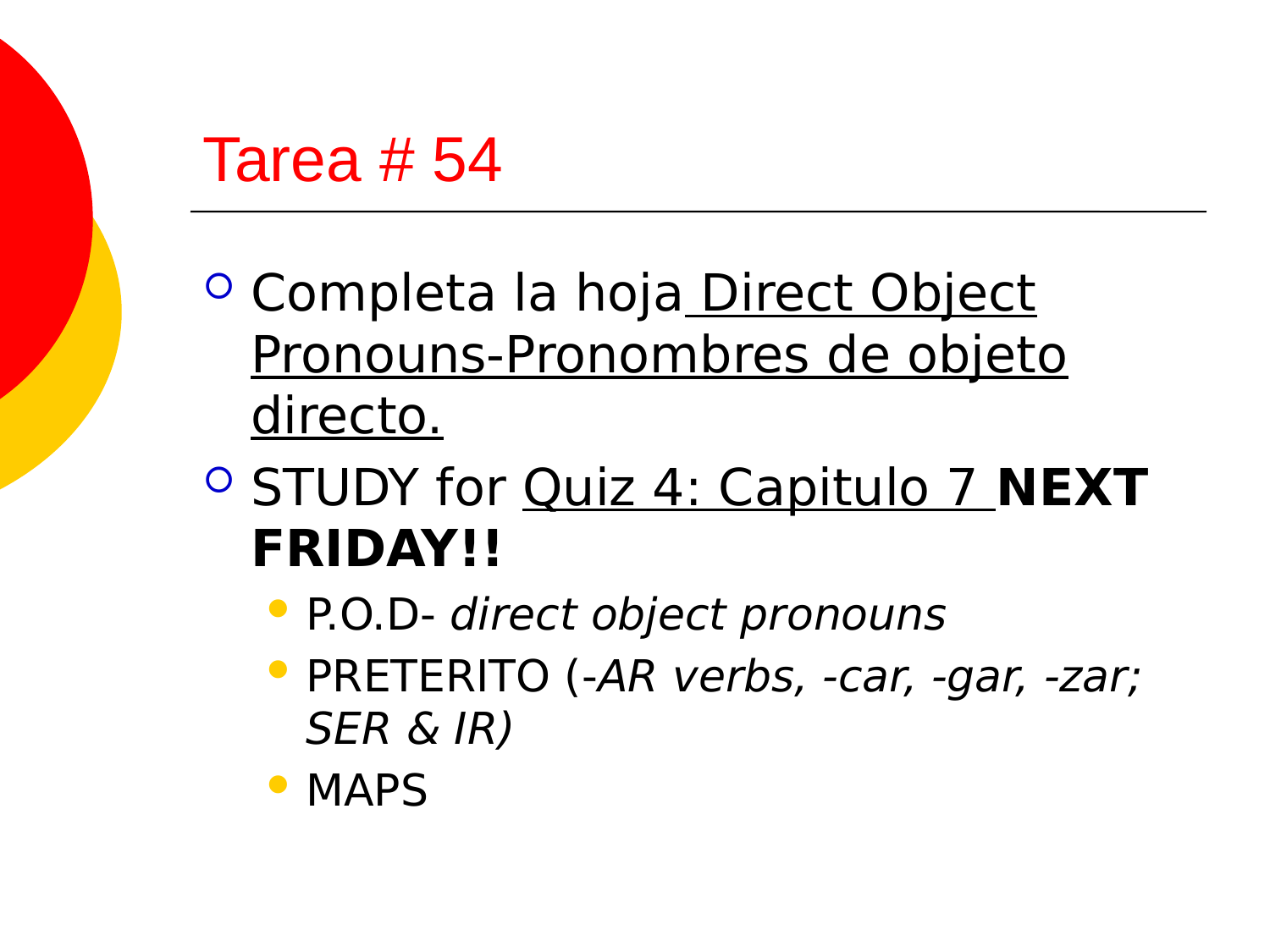

# Tarea # 54
Completa la hoja Direct Object Pronouns-Pronombres de objeto directo.
STUDY for Quiz 4: Capitulo 7 NEXT FRIDAY!!
P.O.D- direct object pronouns
PRETERITO (-AR verbs, -car, -gar, -zar; SER & IR)
MAPS